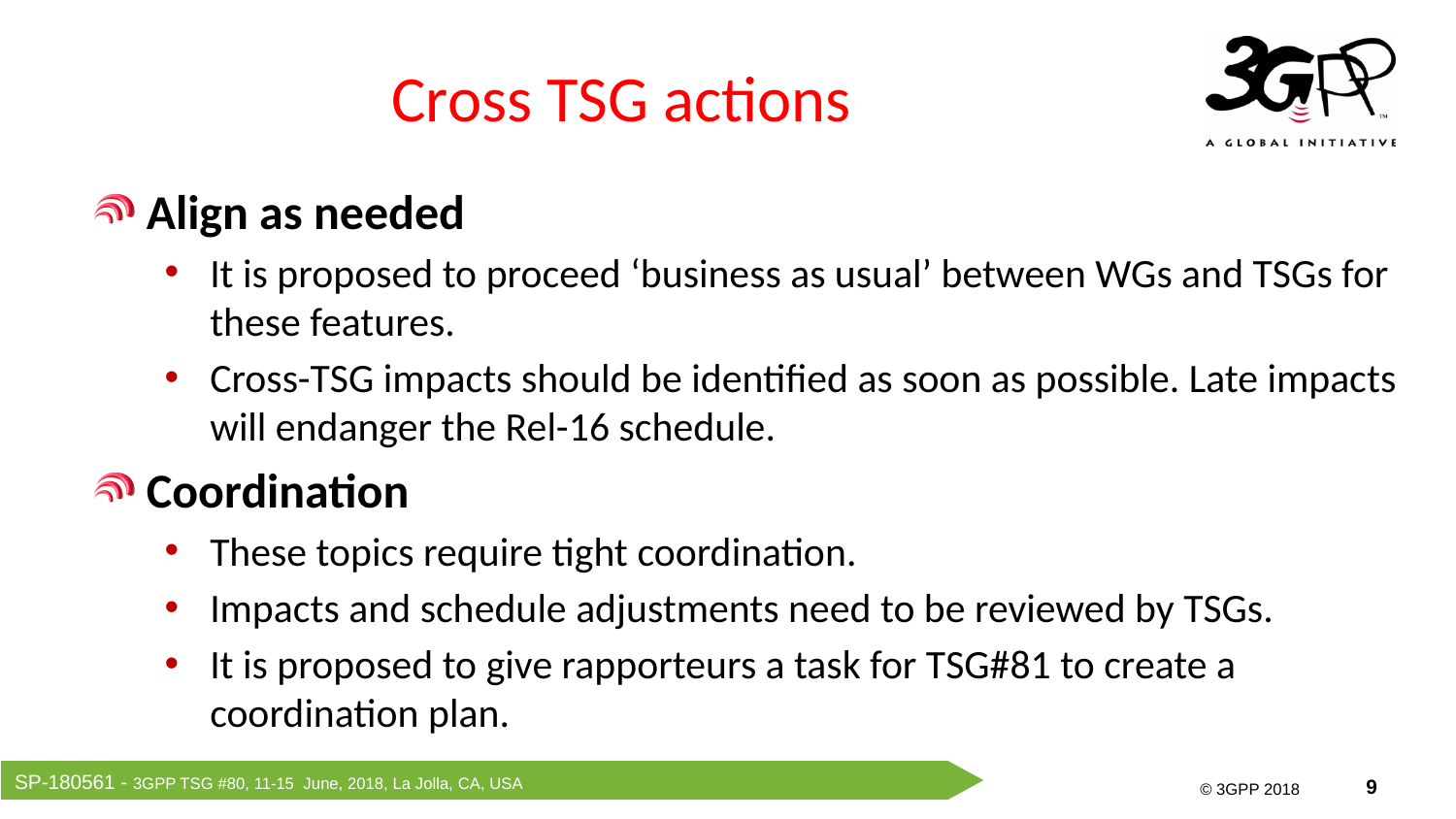

# Cross TSG actions
Align as needed
It is proposed to proceed ‘business as usual’ between WGs and TSGs for these features.
Cross-TSG impacts should be identified as soon as possible. Late impacts will endanger the Rel-16 schedule.
Coordination
These topics require tight coordination.
Impacts and schedule adjustments need to be reviewed by TSGs.
It is proposed to give rapporteurs a task for TSG#81 to create a coordination plan.